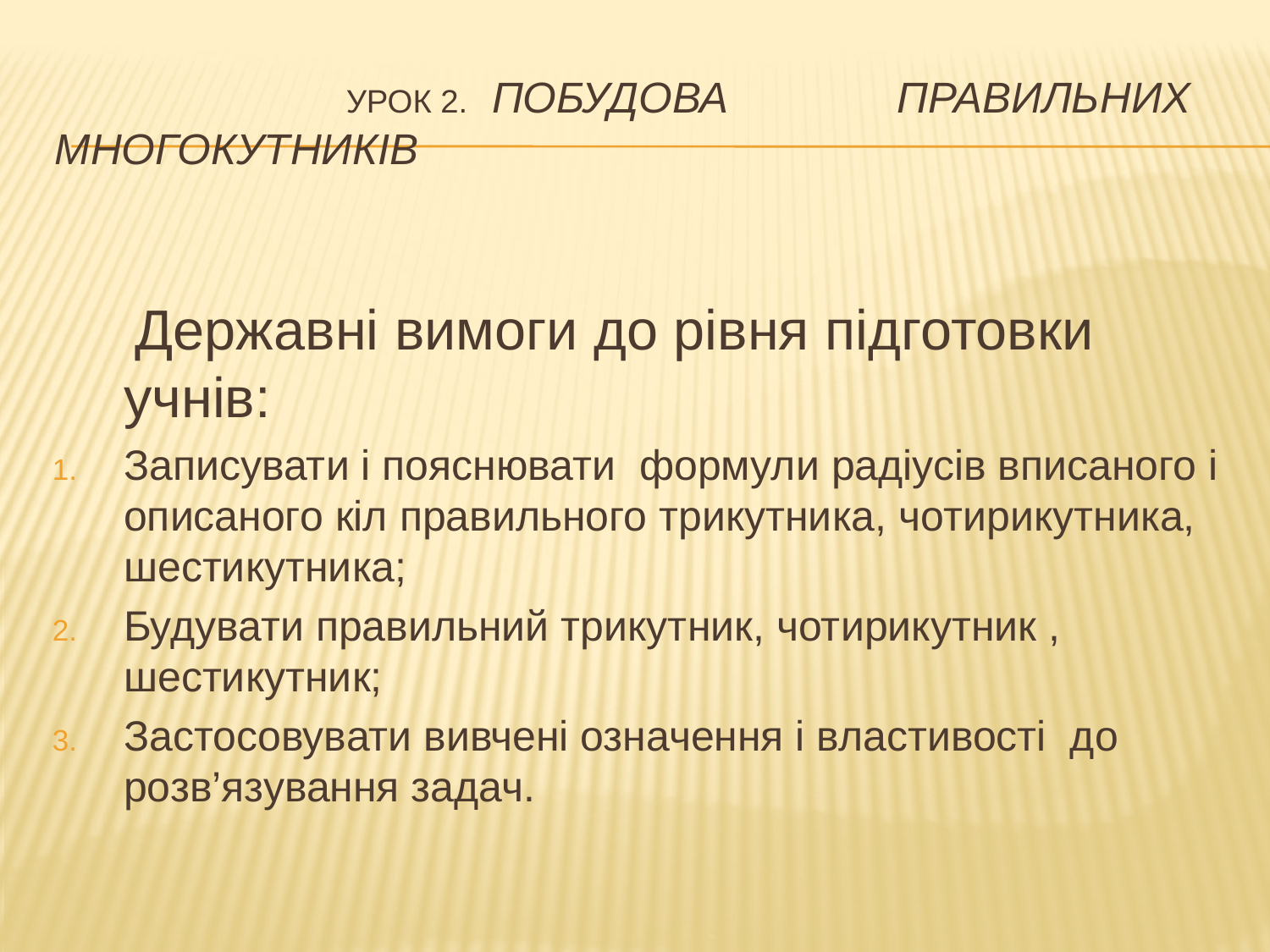

# Урок 2.  побудова              правильних многокутників
       Державні вимоги до рівня підготовки учнів:
Записувати і пояснювати  формули радіусів вписаного і описаного кіл правильного трикутника, чотирикутника, шестикутника;
Будувати правильний трикутник, чотирикутник , шестикутник;
Застосовувати вивчені означення і властивості  до розв’язування задач.